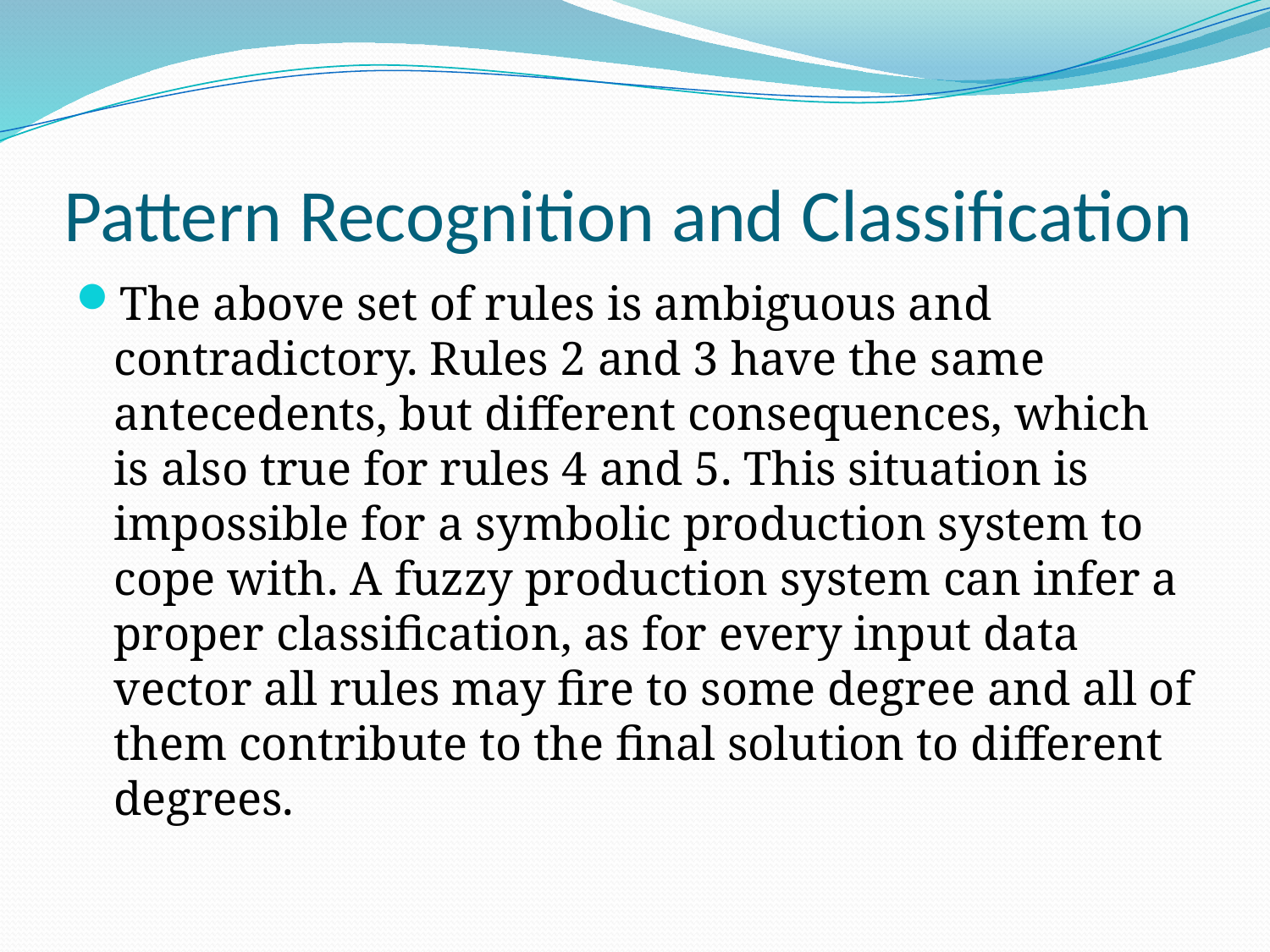

# Pattern Recognition and Classification
The above set of rules is ambiguous and contradictory. Rules 2 and 3 have the same antecedents, but different consequences, which is also true for rules 4 and 5. This situation is impossible for a symbolic production system to cope with. A fuzzy production system can infer a proper classification, as for every input data vector all rules may fire to some degree and all of them contribute to the final solution to different degrees.